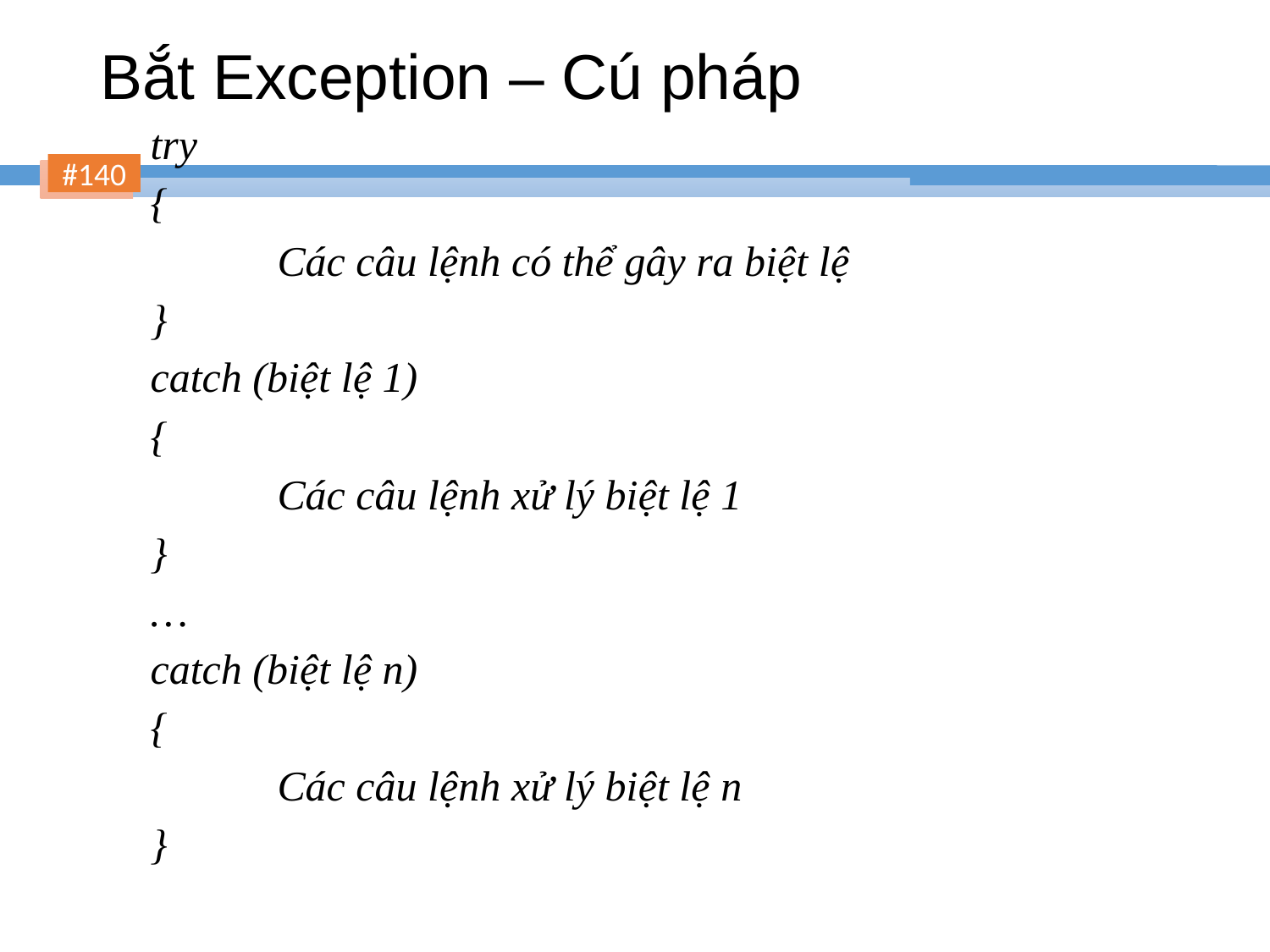

# Bắt Exception – Cú pháp
try
{
	Các câu lệnh có thể gây ra biệt lệ
}
catch (biệt lệ 1)
{
	Các câu lệnh xử lý biệt lệ 1
}
…
catch (biệt lệ n)
{
	Các câu lệnh xử lý biệt lệ n
}
140